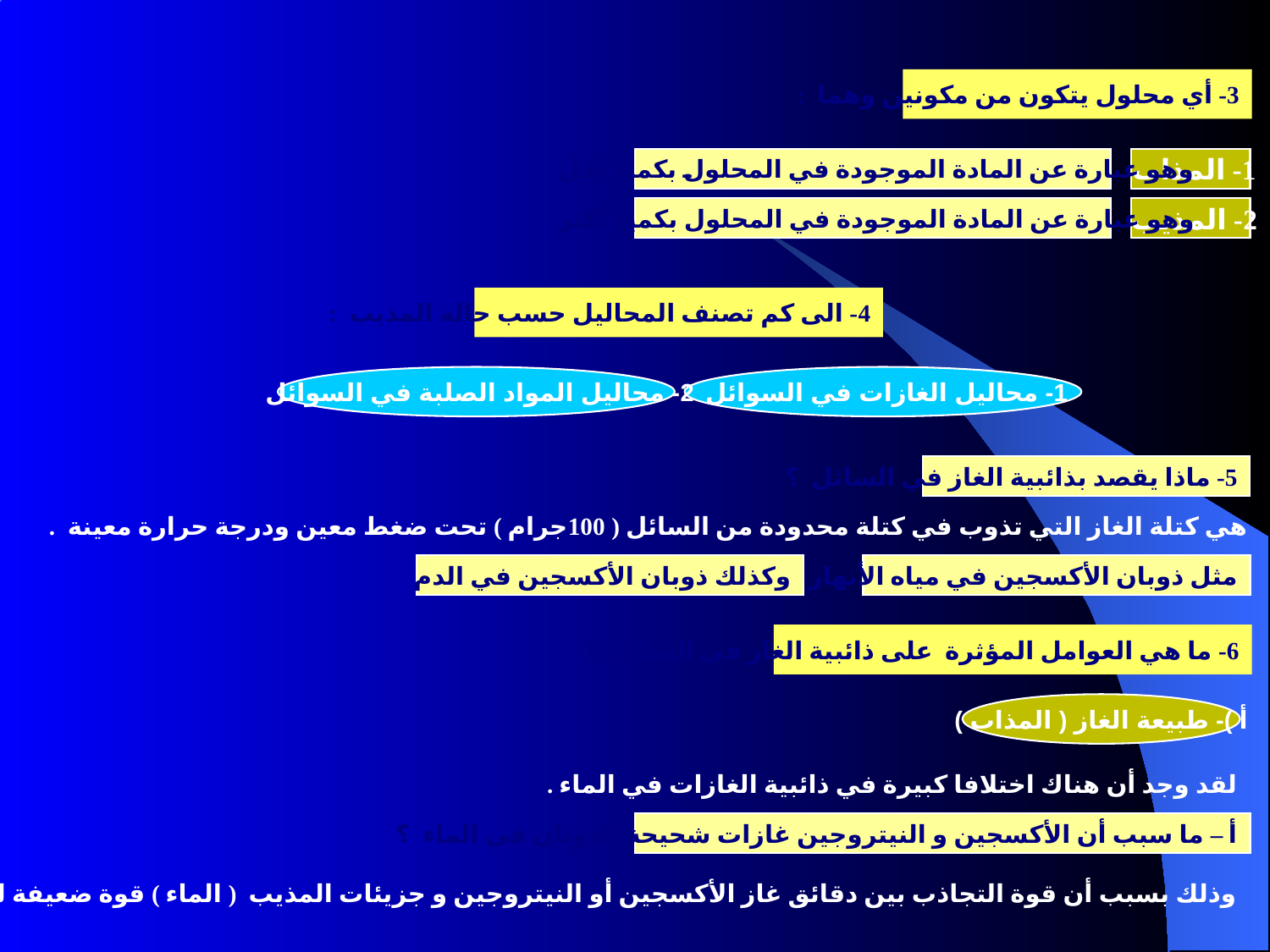

3- أي محلول يتكون من مكونين وهما  :
وهو عبارة عن المادة الموجودة في المحلول بكمية اقل
1- المذاب
وهو عبارة عن المادة الموجودة في المحلول بكمية أكثر
2- المذيب
4- الى كم تصنف المحاليل حسب حالة المذيب  :
2- محاليل المواد الصلبة في السوائل
1- محاليل الغازات في السوائل
5- ماذا يقصد بذائبية الغاز في السائل  ؟
هي كتلة الغاز التي تذوب في كتلة محدودة من السائل ( 100جرام ) تحت ضغط معين ودرجة حرارة معينة  .
وكذلك ذوبان الأكسجين في الدم
مثل ذوبان الأكسجين في مياه الأنهار و البحار
6- ما هي العوامل المؤثرة  على ذائبية الغاز في السائل  ؟
أ )- طبيعة الغاز ( المذاب )
لقد وجد أن هناك اختلافا كبيرة في ذائبية الغازات في الماء .
أ – ما سبب أن الأكسجين و النيتروجين غازات شحيحة الذوبان في الماء  ؟
وذلك بسبب أن قوة التجاذب بين دقائق غاز الأكسجين أو النيتروجين و جزيئات المذيب  ( الماء ) قوة ضعيفة لذالك لا تتفاعل هذه الغازات مع الماء كيميائيا  .